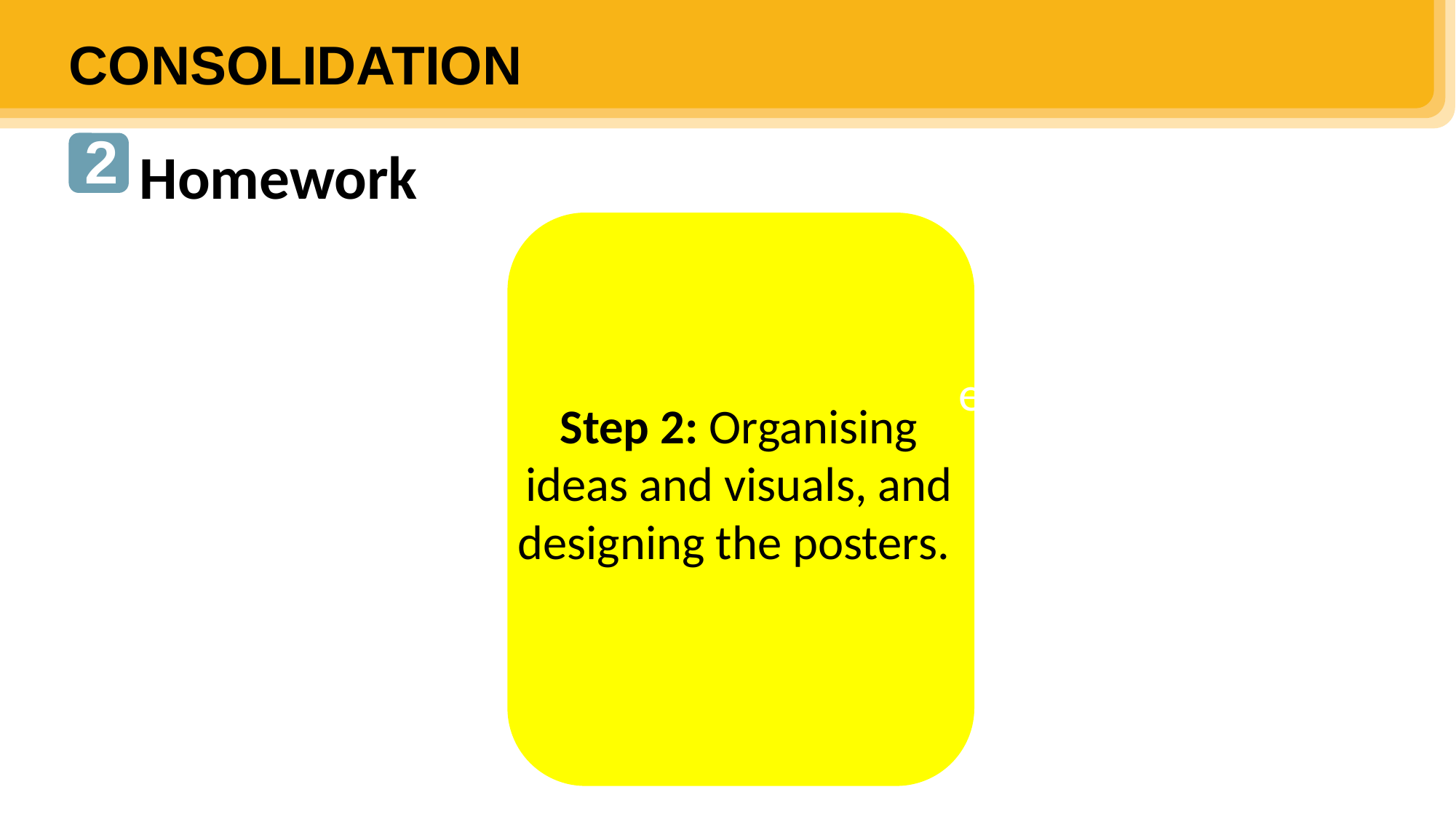

CONSOLIDATION
2

Homework

Step 1: Collecting information (asking your grandparents and / or old people, searching the Internet, reading books / magazines, brainstorming ideas, etc.)
Step 3: Practising explaining their posters and answering questions about the content
Step 2: Organising ideas and visuals, and designing the posters.